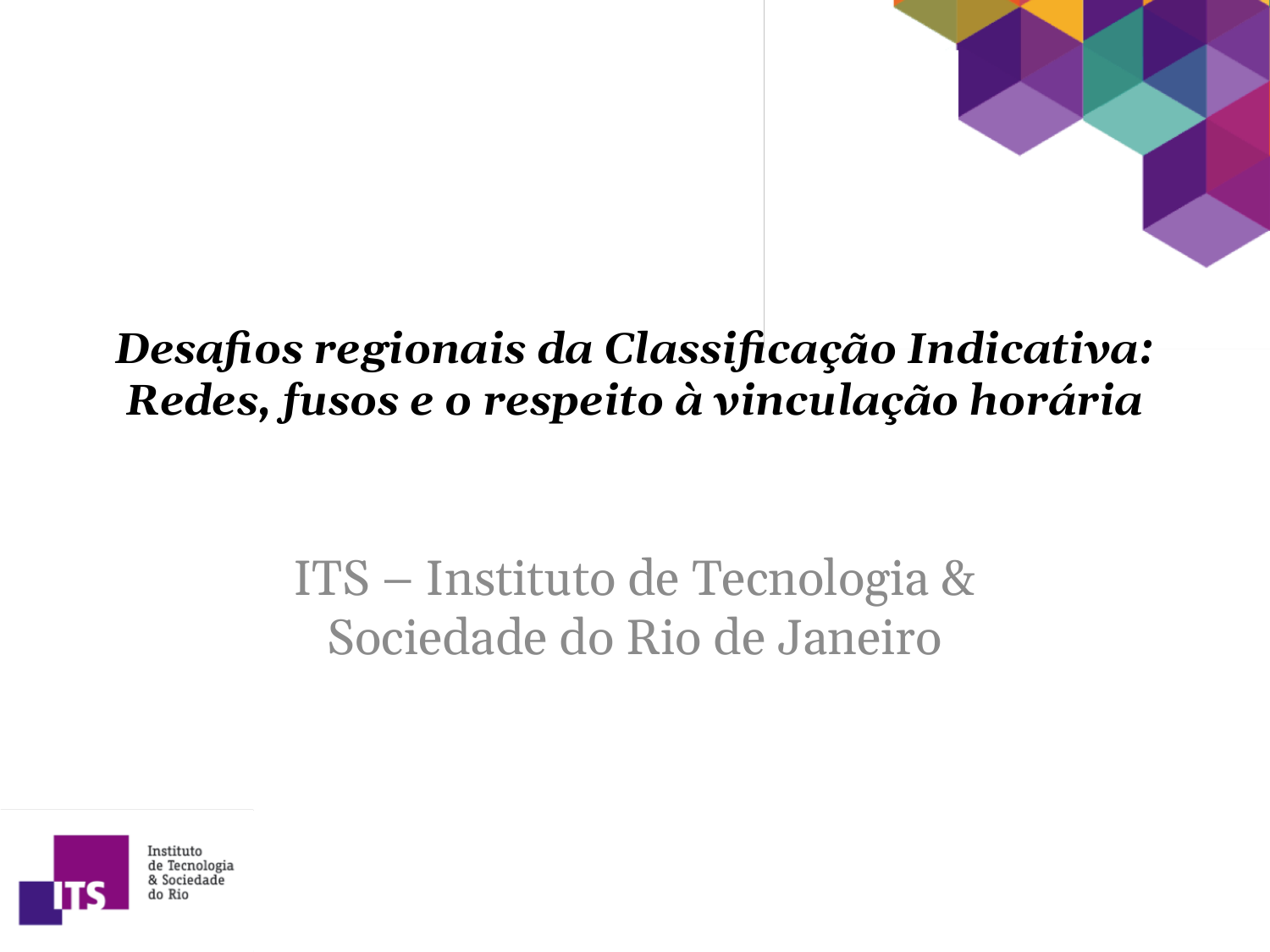

# Desafios regionais da Classificação Indicativa: Redes, fusos e o respeito à vinculação horária
ITS – Instituto de Tecnologia & Sociedade do Rio de Janeiro